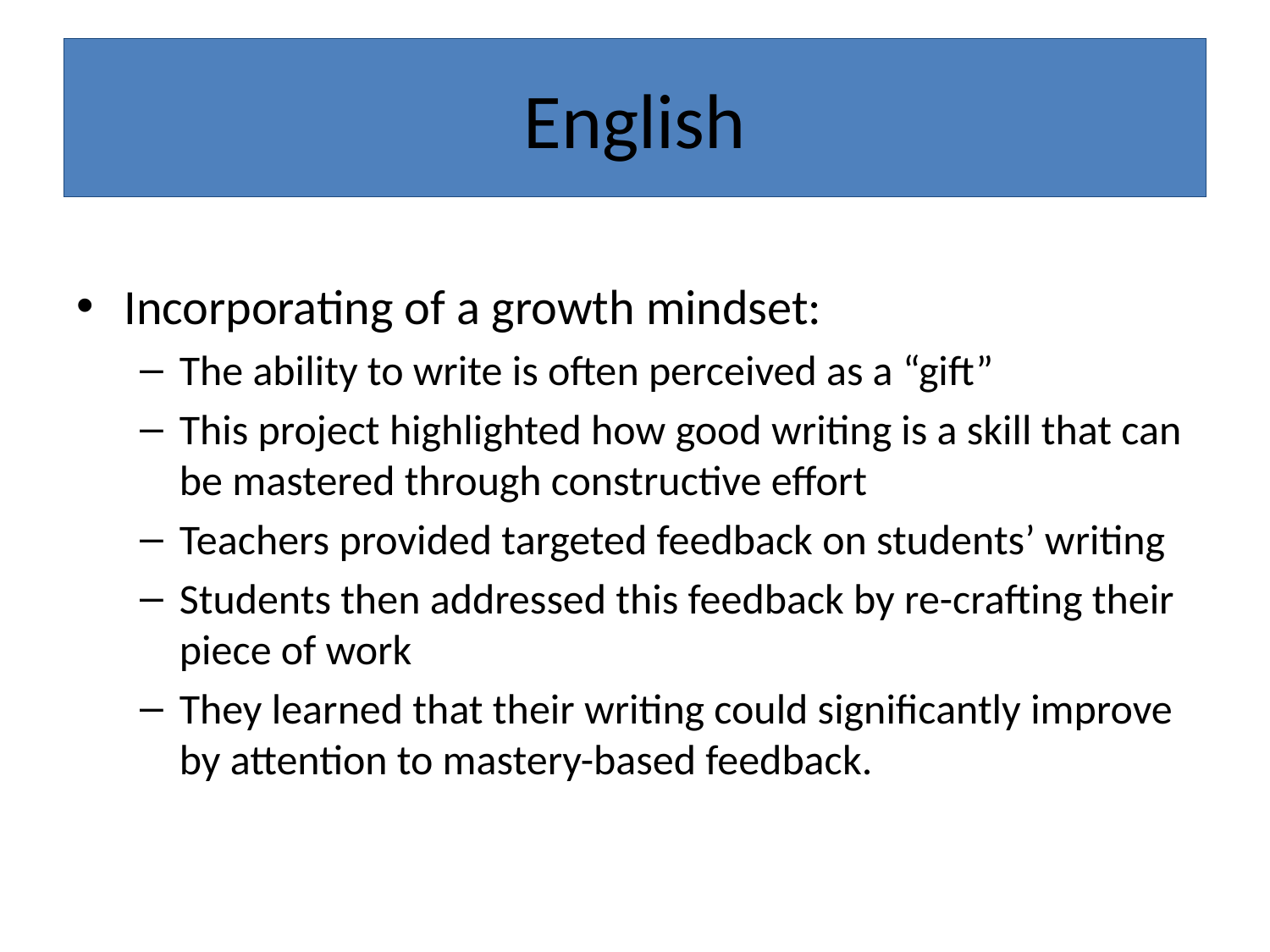

# English
Incorporating of a growth mindset:
The ability to write is often perceived as a “gift”
This project highlighted how good writing is a skill that can be mastered through constructive effort
Teachers provided targeted feedback on students’ writing
Students then addressed this feedback by re-crafting their piece of work
They learned that their writing could significantly improve by attention to mastery-based feedback.